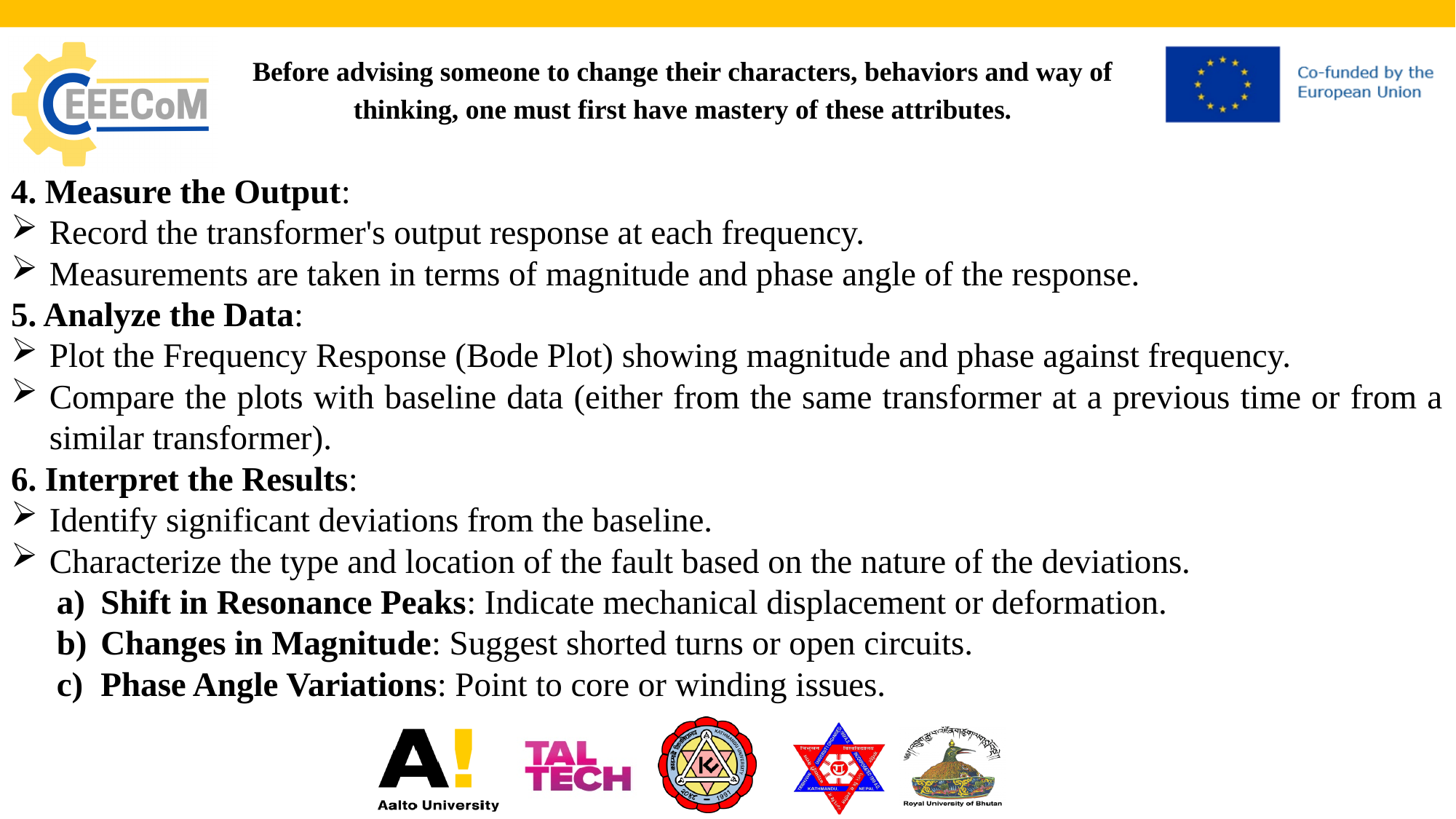

# Before advising someone to change their characters, behaviors and way of thinking, one must first have mastery of these attributes.
4. Measure the Output:
Record the transformer's output response at each frequency.
Measurements are taken in terms of magnitude and phase angle of the response.
5. Analyze the Data:
Plot the Frequency Response (Bode Plot) showing magnitude and phase against frequency.
Compare the plots with baseline data (either from the same transformer at a previous time or from a similar transformer).
6. Interpret the Results:
Identify significant deviations from the baseline.
Characterize the type and location of the fault based on the nature of the deviations.
Shift in Resonance Peaks: Indicate mechanical displacement or deformation.
Changes in Magnitude: Suggest shorted turns or open circuits.
Phase Angle Variations: Point to core or winding issues.